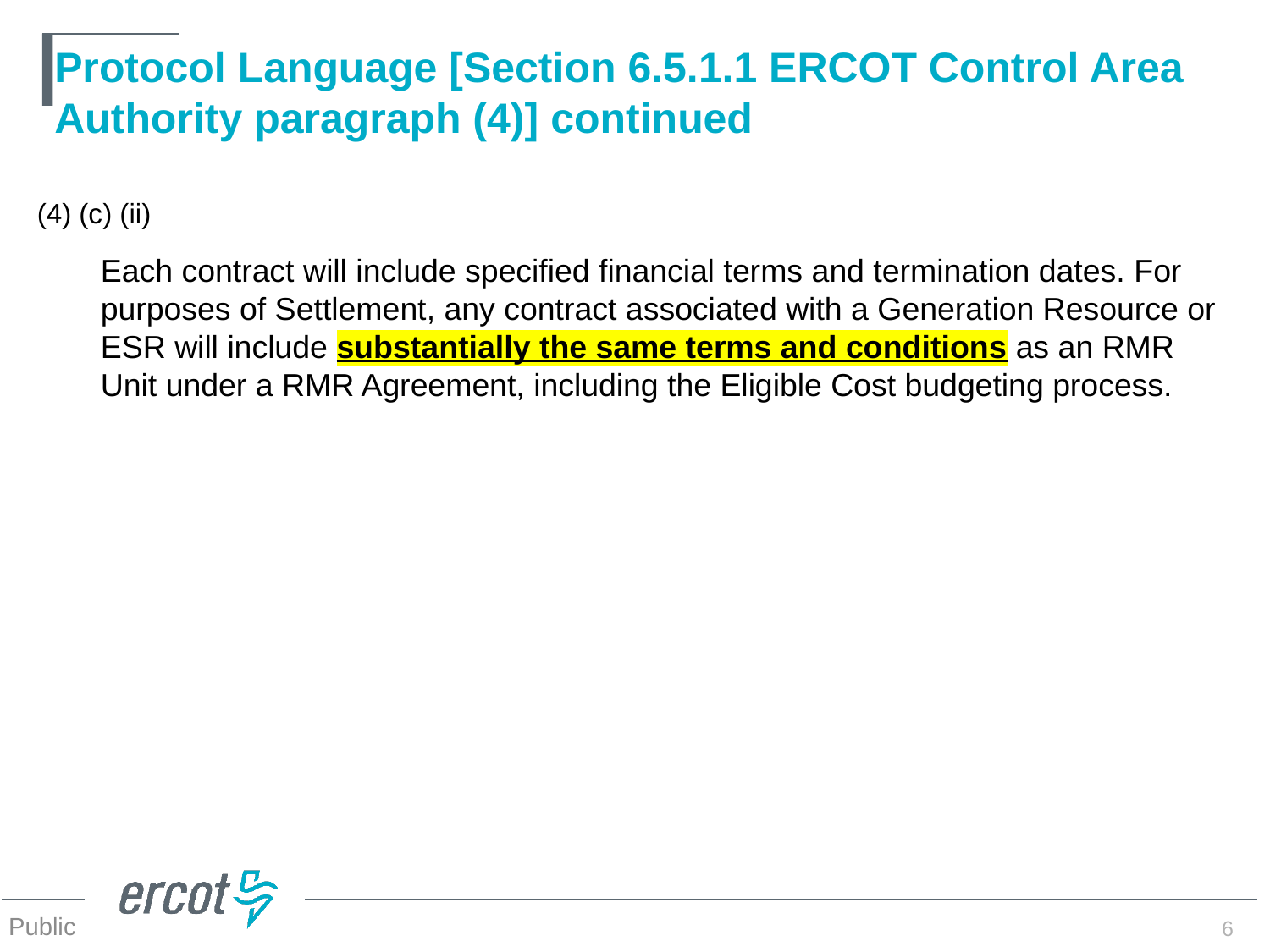

# Protocol Language [Section 6.5.1.1 ERCOT Control Area Authority paragraph (4)] continued
(4) (c) (ii)
	Each contract will include specified financial terms and termination dates. For purposes of Settlement, any contract associated with a Generation Resource or ESR will include substantially the same terms and conditions as an RMR Unit under a RMR Agreement, including the Eligible Cost budgeting process.
6